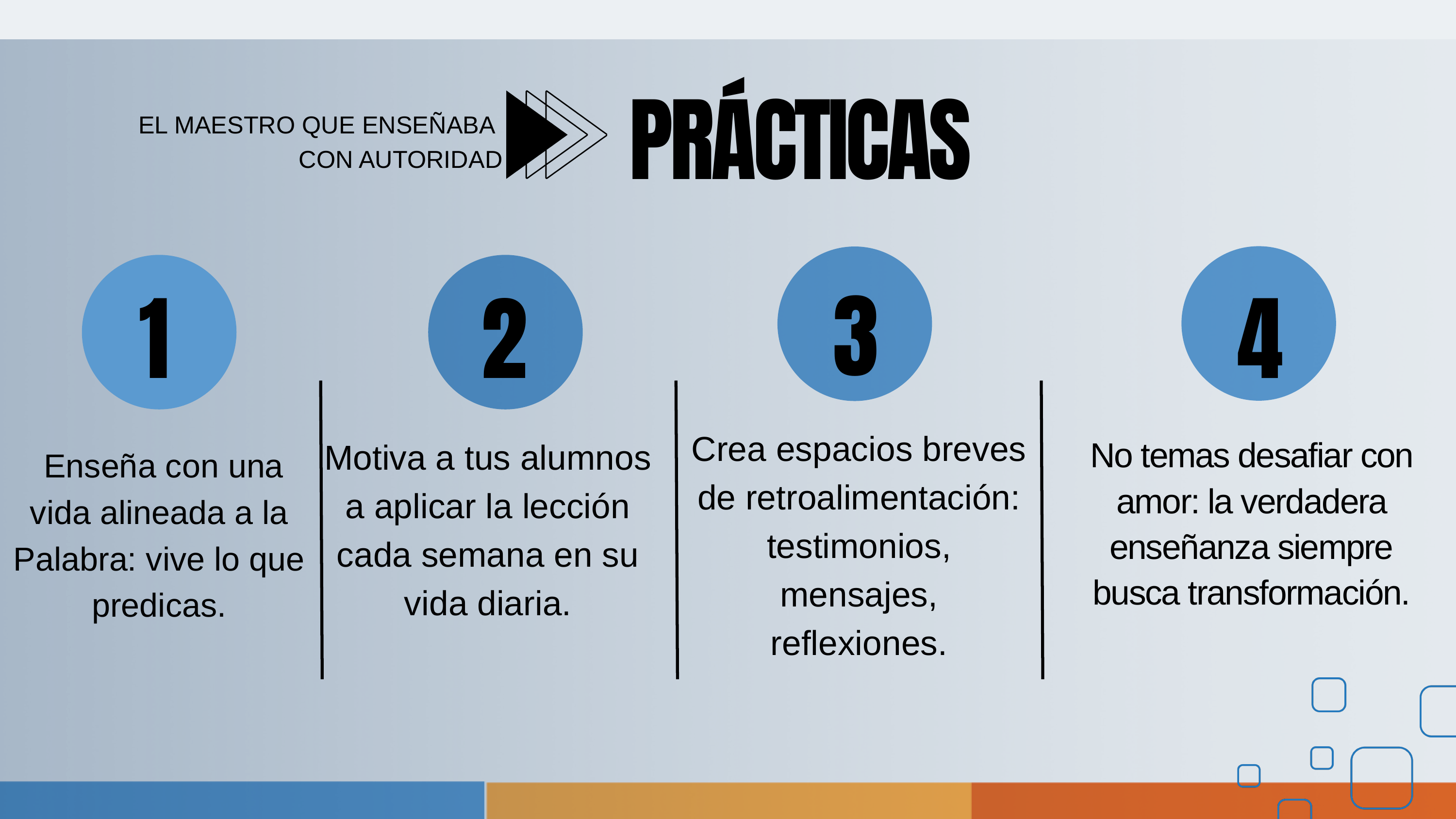

PRÁCTICAS

EL MAESTRO QUE ENSEÑABA
CON AUTORIDAD

3
1
2
4

Crea espacios breves de retroalimentación: testimonios, mensajes, reflexiones.
Motiva a tus alumnos a aplicar la lección cada semana en su
vida diaria.
No temas desafiar con amor: la verdadera enseñanza siempre
busca transformación.
 Enseña con una vida alineada a la Palabra: vive lo que predicas.